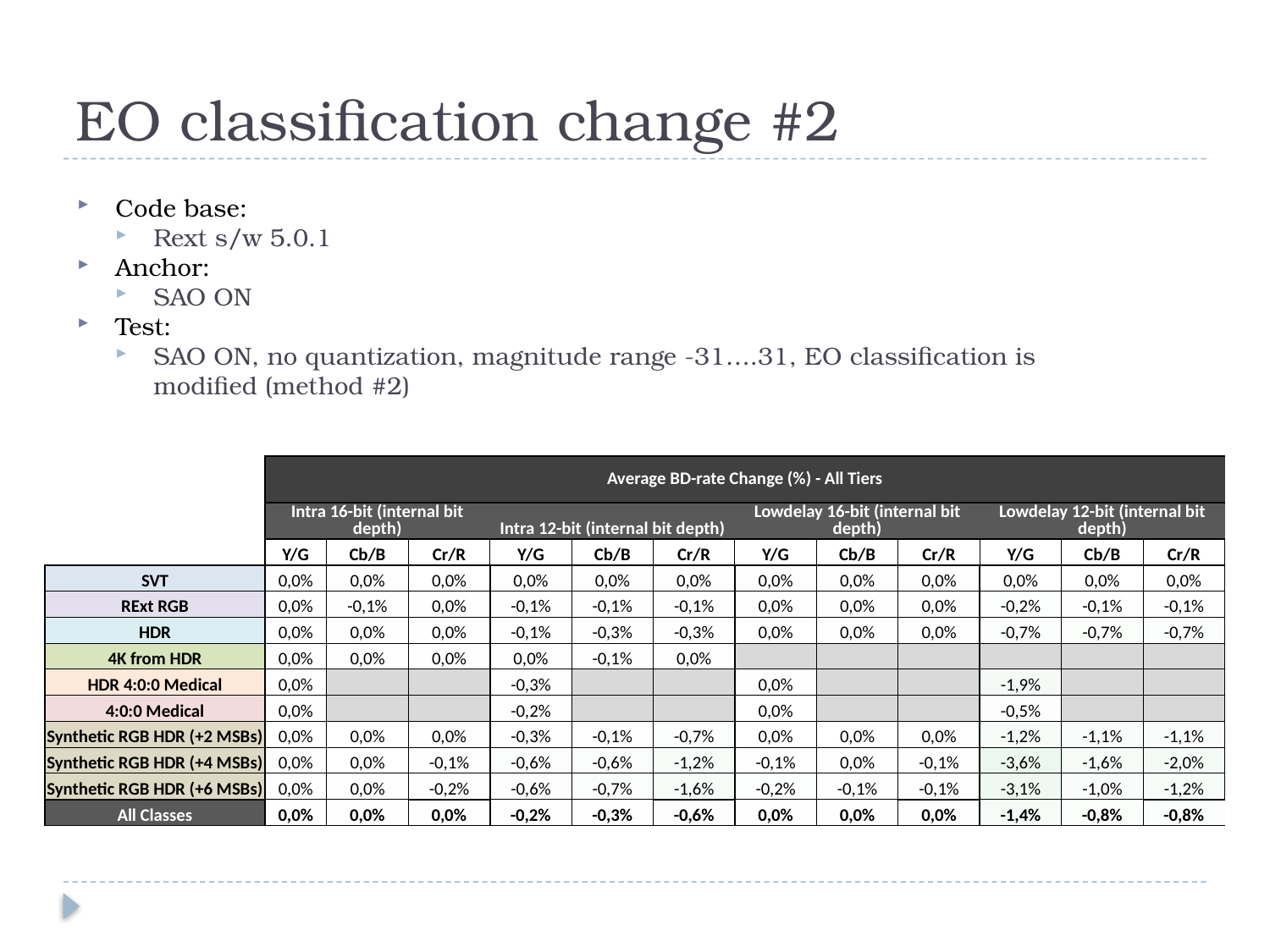

# EO classification change #2
Code base:
Rext s/w 5.0.1
Anchor:
SAO ON
Test:
SAO ON, no quantization, magnitude range -31….31, EO classification is modified (method #2)
|  |  |  | Average BD-rate Change (%) - All Tiers |  |  |  |  |  |  |  |  |  |  |  |
| --- | --- | --- | --- | --- | --- | --- | --- | --- | --- | --- | --- | --- | --- | --- |
|  |  |  | Intra 16-bit (internal bit depth) |  |  | Intra 12-bit (internal bit depth) |  |  | Lowdelay 16-bit (internal bit depth) |  |  | Lowdelay 12-bit (internal bit depth) |  |  |
|  |  |  | Y/G | Cb/B | Cr/R | Y/G | Cb/B | Cr/R | Y/G | Cb/B | Cr/R | Y/G | Cb/B | Cr/R |
| SVT |  |  | 0,0% | 0,0% | 0,0% | 0,0% | 0,0% | 0,0% | 0,0% | 0,0% | 0,0% | 0,0% | 0,0% | 0,0% |
| RExt RGB |  |  | 0,0% | -0,1% | 0,0% | -0,1% | -0,1% | -0,1% | 0,0% | 0,0% | 0,0% | -0,2% | -0,1% | -0,1% |
| HDR |  |  | 0,0% | 0,0% | 0,0% | -0,1% | -0,3% | -0,3% | 0,0% | 0,0% | 0,0% | -0,7% | -0,7% | -0,7% |
| 4K from HDR |  |  | 0,0% | 0,0% | 0,0% | 0,0% | -0,1% | 0,0% |  |  |  |  |  |  |
| HDR 4:0:0 Medical |  |  | 0,0% |  |  | -0,3% |  |  | 0,0% |  |  | -1,9% |  |  |
| 4:0:0 Medical |  |  | 0,0% |  |  | -0,2% |  |  | 0,0% |  |  | -0,5% |  |  |
| Synthetic RGB HDR (+2 MSBs) |  |  | 0,0% | 0,0% | 0,0% | -0,3% | -0,1% | -0,7% | 0,0% | 0,0% | 0,0% | -1,2% | -1,1% | -1,1% |
| Synthetic RGB HDR (+4 MSBs) |  |  | 0,0% | 0,0% | -0,1% | -0,6% | -0,6% | -1,2% | -0,1% | 0,0% | -0,1% | -3,6% | -1,6% | -2,0% |
| Synthetic RGB HDR (+6 MSBs) |  |  | 0,0% | 0,0% | -0,2% | -0,6% | -0,7% | -1,6% | -0,2% | -0,1% | -0,1% | -3,1% | -1,0% | -1,2% |
| All Classes |  |  | 0,0% | 0,0% | 0,0% | -0,2% | -0,3% | -0,6% | 0,0% | 0,0% | 0,0% | -1,4% | -0,8% | -0,8% |